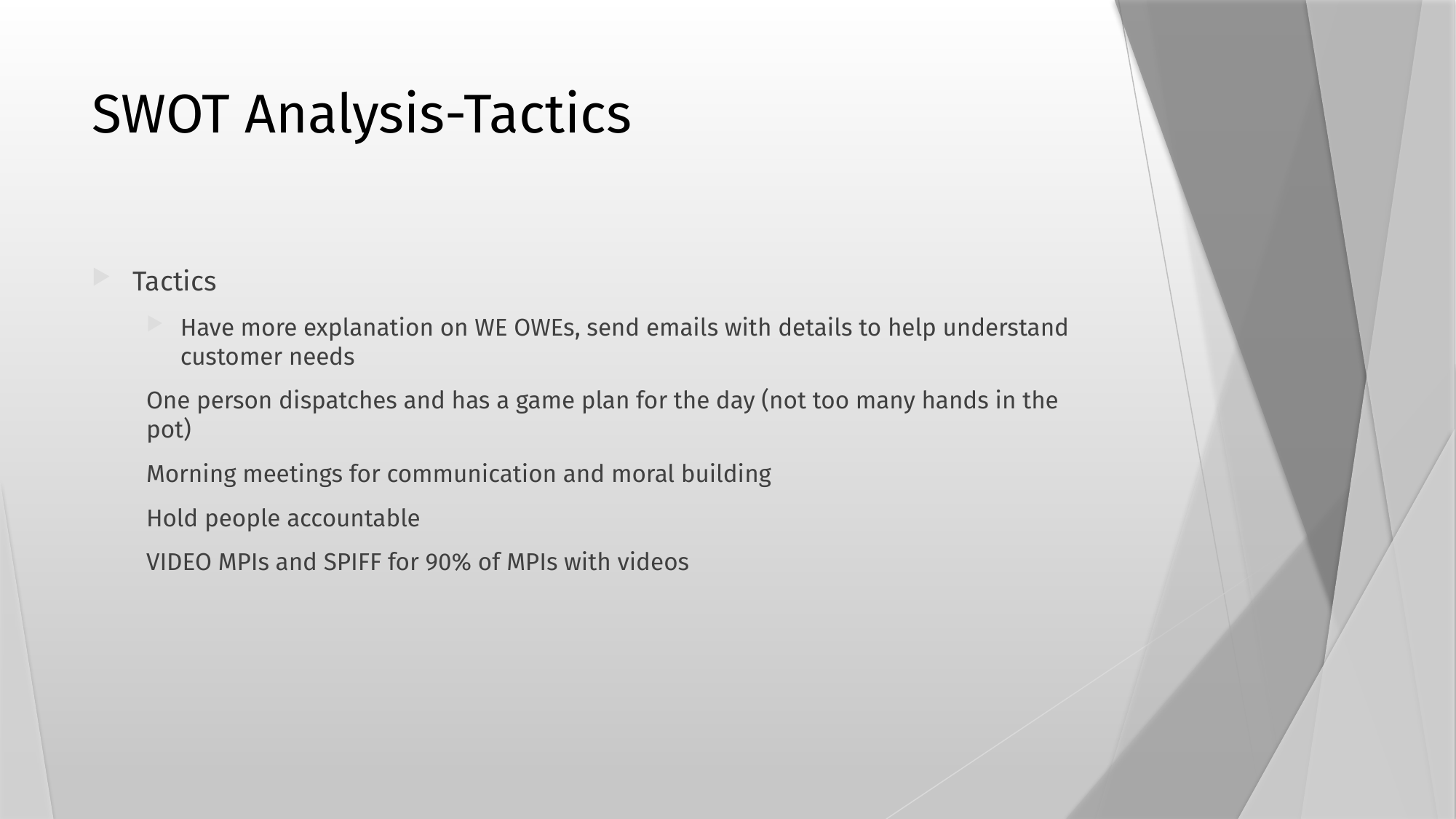

# SWOT Analysis-Tactics
Tactics
Have more explanation on WE OWEs, send emails with details to help understand customer needs
One person dispatches and has a game plan for the day (not too many hands in the pot)
Morning meetings for communication and moral building
Hold people accountable
VIDEO MPIs and SPIFF for 90% of MPIs with videos